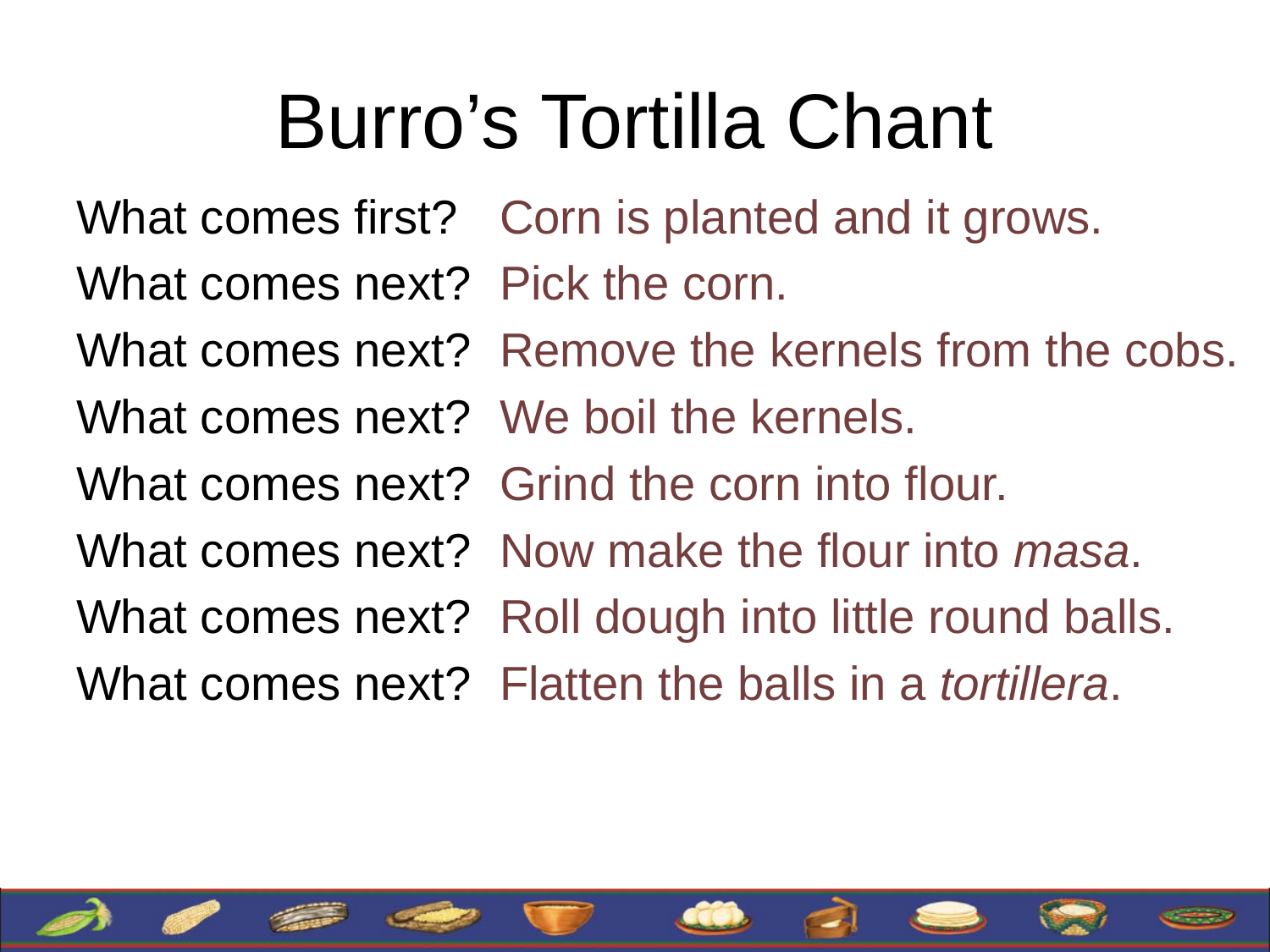

# Burro’s Tortilla Chant
What comes first?
What comes next?
What comes next?
What comes next?
What comes next?
What comes next?
What comes next?
What comes next?

Corn is planted and it grows.
Pick the corn.
Remove the kernels from the cobs.
We boil the kernels.
Grind the corn into flour.
Now make the flour into masa.
Roll dough into little round balls.
Flatten the balls in a tortillera.